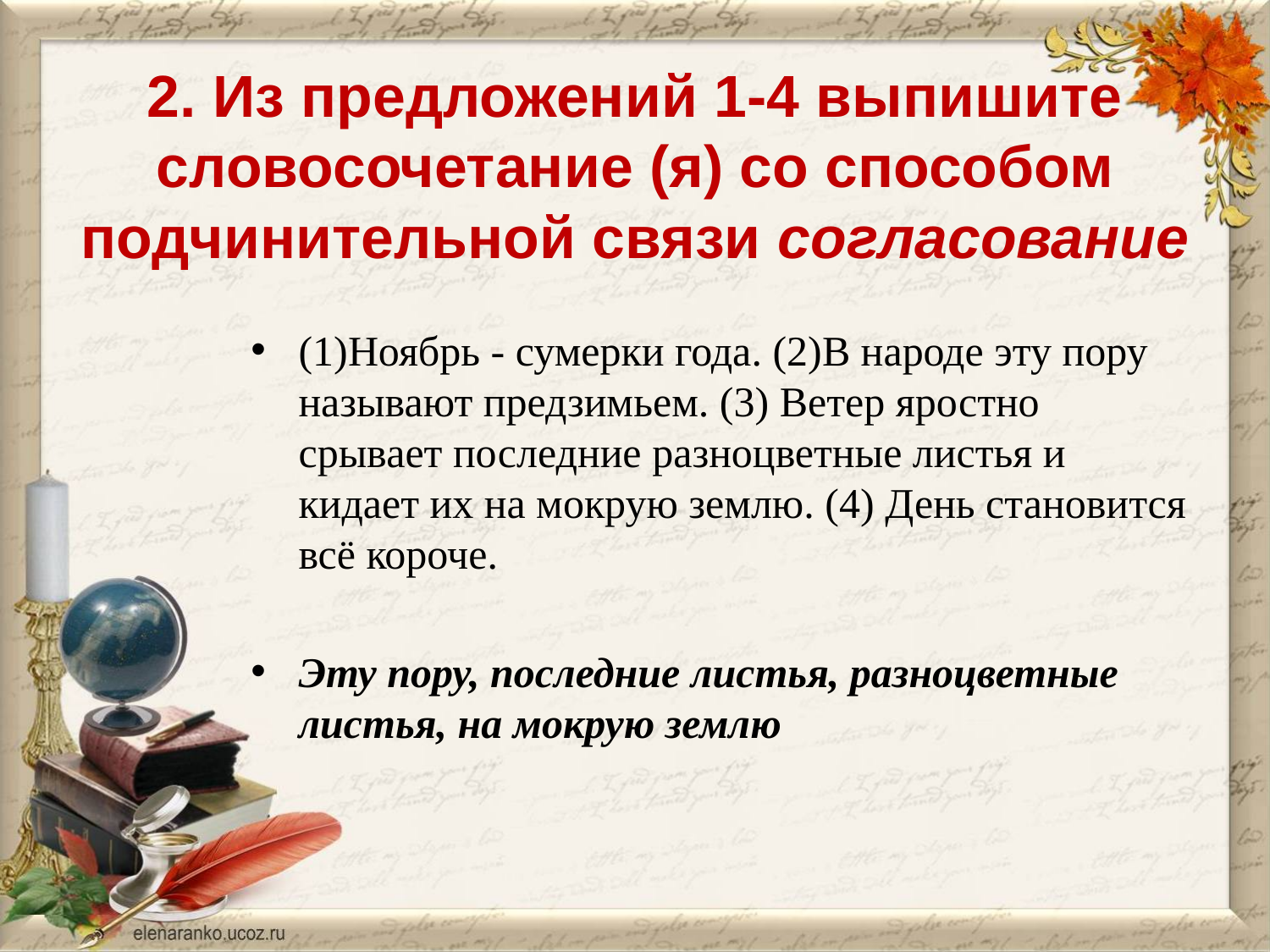

# 2. Из предложений 1-4 выпишите словосочетание (я) со способом подчинительной связи согласование
(1)Ноябрь - сумерки года. (2)В народе эту пору называют предзимьем. (3) Ветер яростно срывает последние разноцветные листья и кидает их на мокрую землю. (4) День становится всё короче.

Эту пору, последние листья, разноцветные листья, на мокрую землю